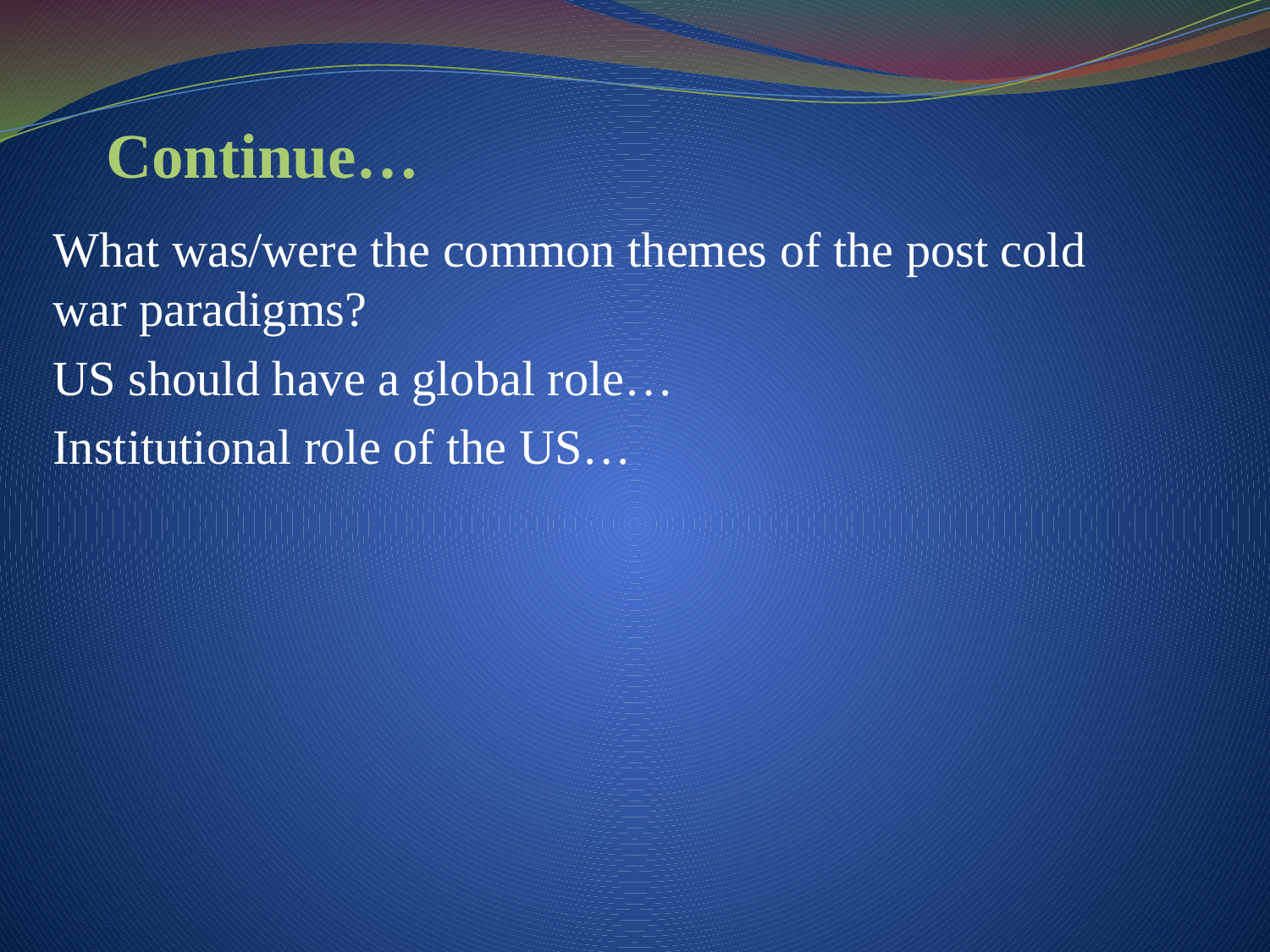

# Continue…
What was/were the common themes of the post cold war paradigms?
US should have a global role…
Institutional role of the US…